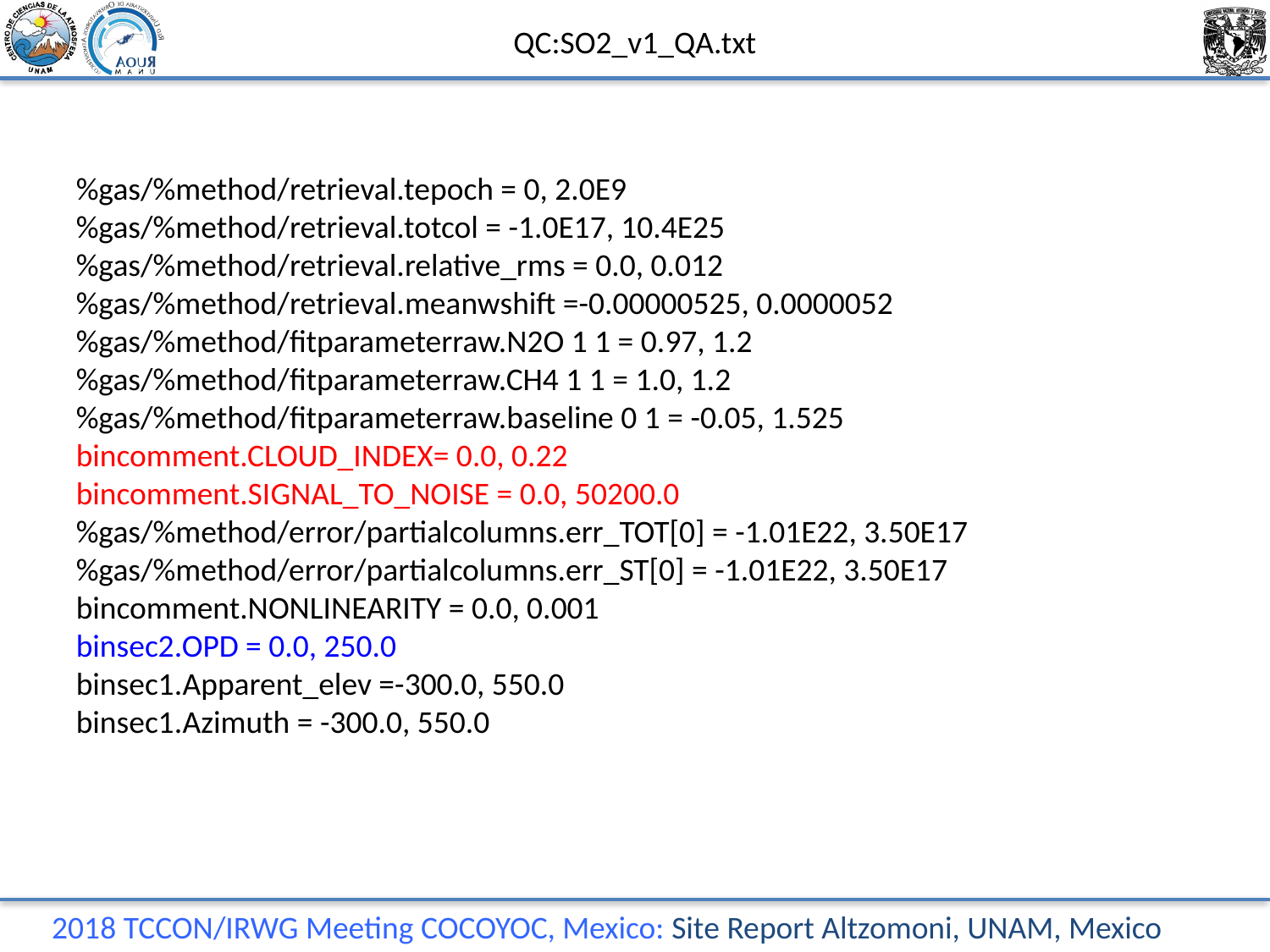

# QC:SO2_v1_QA.txt
%gas/%method/retrieval.tepoch = 0, 2.0E9
%gas/%method/retrieval.totcol = -1.0E17, 10.4E25
%gas/%method/retrieval.relative_rms = 0.0, 0.012
%gas/%method/retrieval.meanwshift =-0.00000525, 0.0000052
%gas/%method/fitparameterraw.N2O 1 1 = 0.97, 1.2
%gas/%method/fitparameterraw.CH4 1 1 = 1.0, 1.2
%gas/%method/fitparameterraw.baseline 0 1 = -0.05, 1.525
bincomment.CLOUD_INDEX= 0.0, 0.22
bincomment.SIGNAL_TO_NOISE = 0.0, 50200.0
%gas/%method/error/partialcolumns.err_TOT[0] = -1.01E22, 3.50E17
%gas/%method/error/partialcolumns.err_ST[0] = -1.01E22, 3.50E17
bincomment.NONLINEARITY = 0.0, 0.001
binsec2.OPD = 0.0, 250.0
binsec1.Apparent_elev =-300.0, 550.0
binsec1.Azimuth = -300.0, 550.0
 2018 TCCON/IRWG Meeting COCOYOC, Mexico: Site Report Altzomoni, UNAM, Mexico